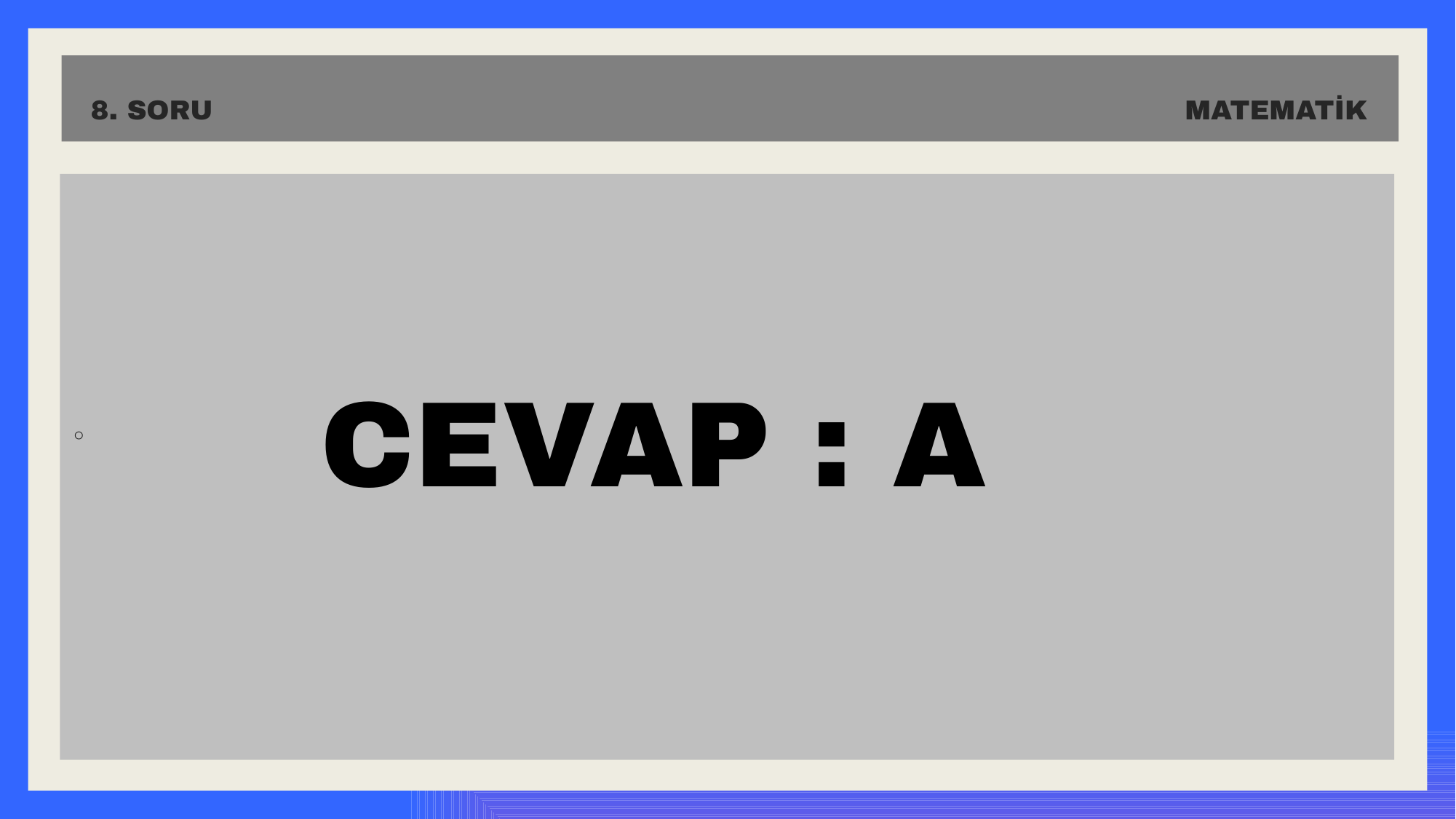

# 8. SORU                                                                                                           MATEMATİK

                         CEVAP : A